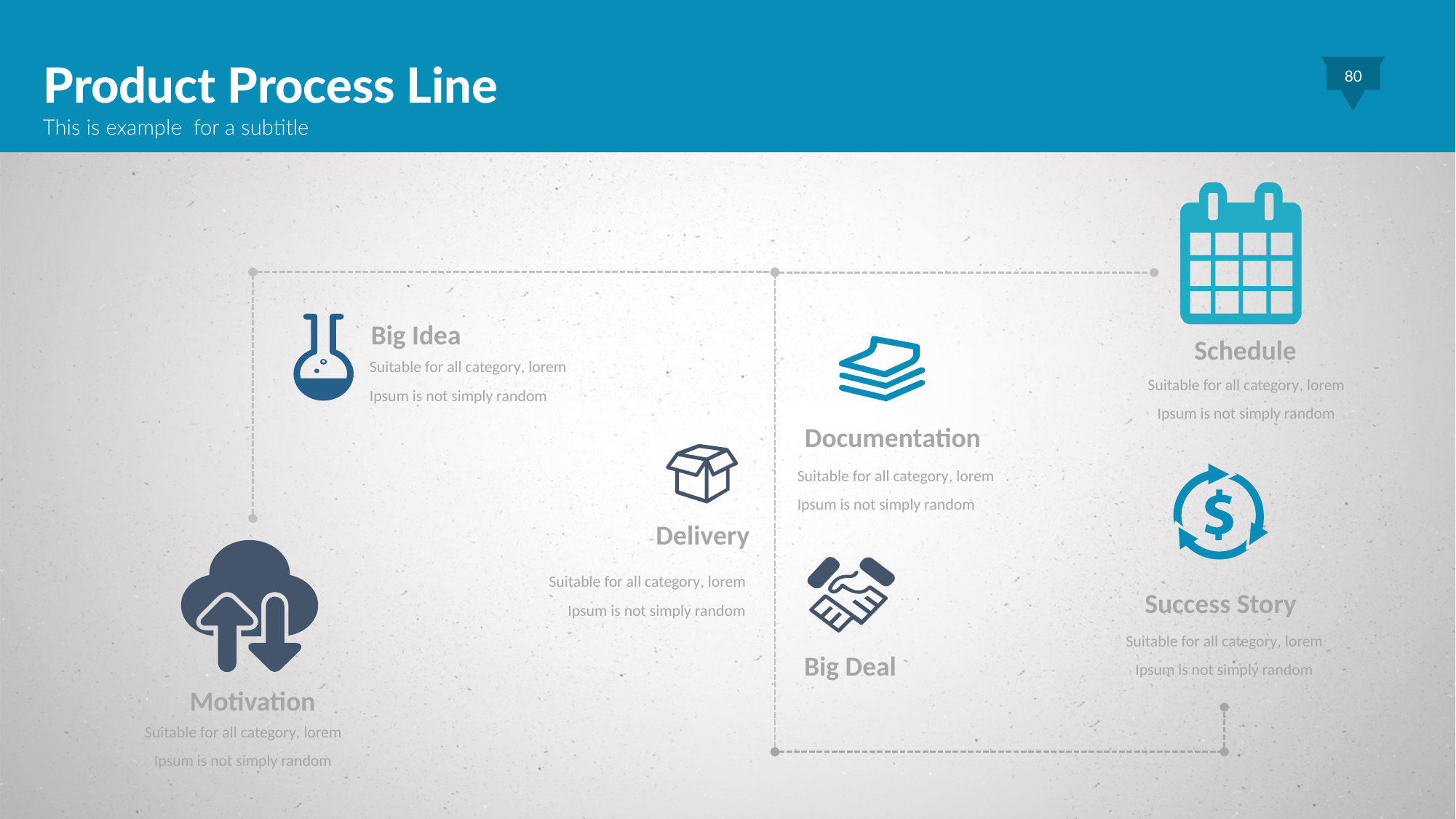

Product Process Line
This is example  for a subtitle

80

Big Idea

Schedule

Suitable for all category, lorem Ipsum is not simply random
Suitable for all category, lorem Ipsum is not simply random
Documentation

Suitable for all category, lorem Ipsum is not simply random

Delivery

Suitable for all category, lorem Ipsum is not simply random

Success Story
Suitable for all category, lorem Ipsum is not simply random
Big Deal
Motivation
Suitable for all category, lorem Ipsum is not simply random